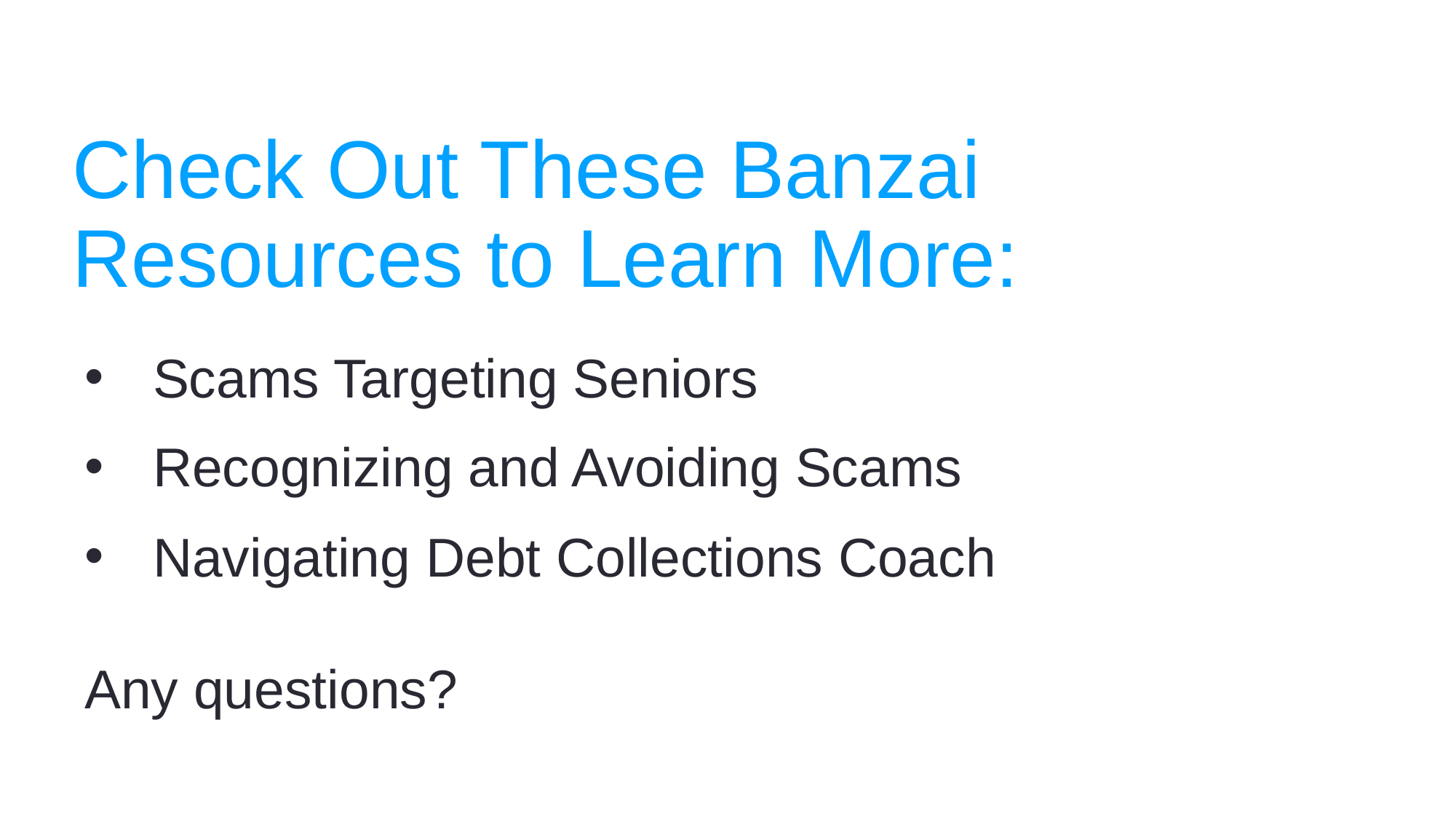

# Check Out These Banzai Resources to Learn More:
Scams Targeting Seniors
Recognizing and Avoiding Scams
Navigating Debt Collections Coach
Any questions?